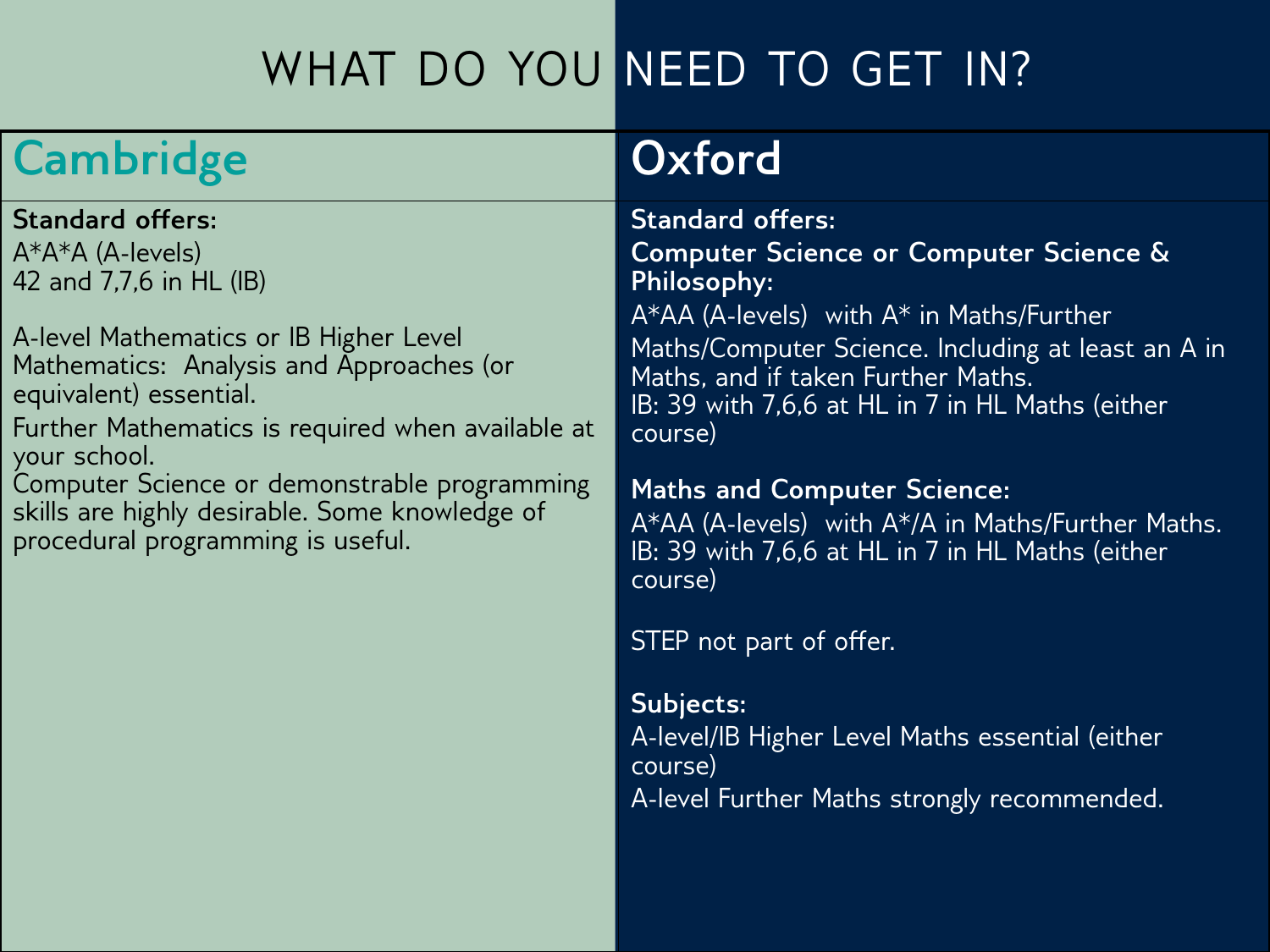

What do you need to get in?
| Cambridge | Oxford |
| --- | --- |
| Standard offers: A\*A\*A (A-levels) 42 and 7,7,6 in HL (IB) A-level Mathematics or IB Higher Level Mathematics: Analysis and Approaches (or equivalent) essential. Further Mathematics is required when available at your school. Computer Science or demonstrable programming skills are highly desirable. Some knowledge of procedural programming is useful. | Standard offers: Computer Science or Computer Science & Philosophy: A\*AA (A-levels) with A\* in Maths/Further Maths/Computer Science. Including at least an A in Maths, and if taken Further Maths. IB: 39 with 7,6,6 at HL in 7 in HL Maths (either course) Maths and Computer Science: A\*AA (A-levels) with A\*/A in Maths/Further Maths. IB: 39 with 7,6,6 at HL in 7 in HL Maths (either course) STEP not part of offer. Subjects: A-level/IB Higher Level Maths essential (either course) A-level Further Maths strongly recommended. |